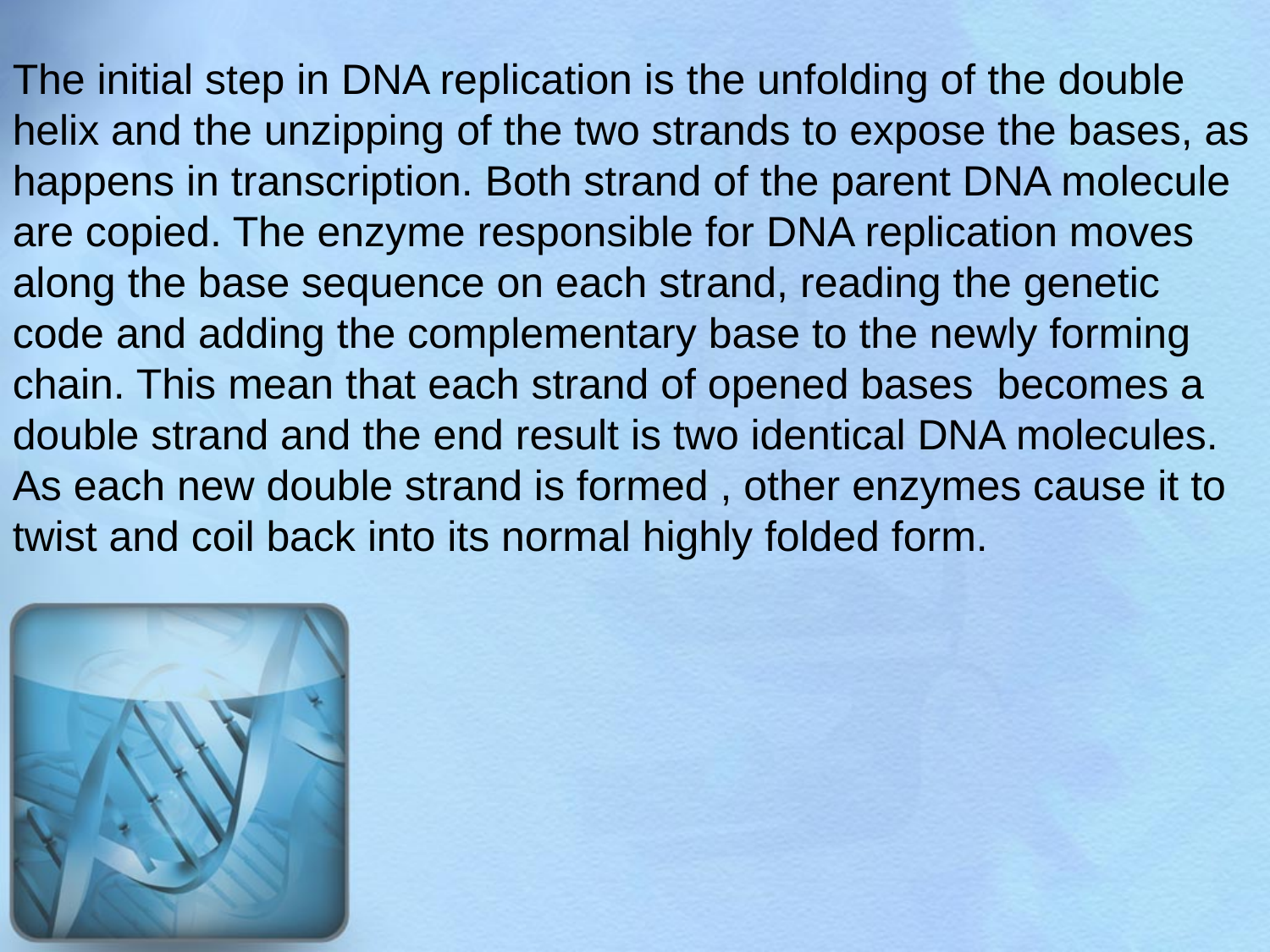

The initial step in DNA replication is the unfolding of the double helix and the unzipping of the two strands to expose the bases, as happens in transcription. Both strand of the parent DNA molecule are copied. The enzyme responsible for DNA replication moves along the base sequence on each strand, reading the genetic code and adding the complementary base to the newly forming chain. This mean that each strand of opened bases  becomes a double strand and the end result is two identical DNA molecules. As each new double strand is formed , other enzymes cause it to twist and coil back into its normal highly folded form.